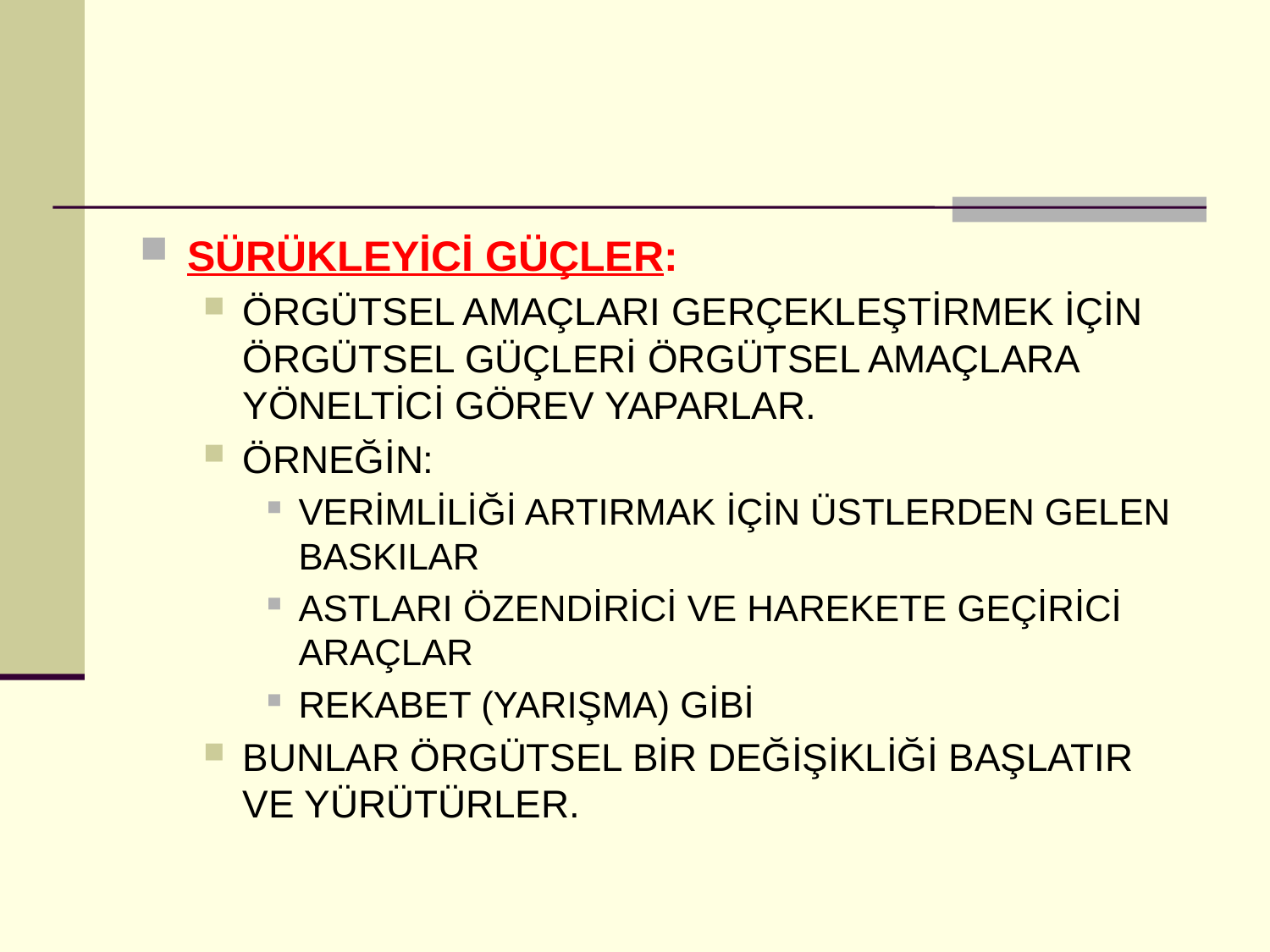

#
SÜRÜKLEYİCİ GÜÇLER:
ÖRGÜTSEL AMAÇLARI GERÇEKLEŞTİRMEK İÇİN ÖRGÜTSEL GÜÇLERİ ÖRGÜTSEL AMAÇLARA YÖNELTİCİ GÖREV YAPARLAR.
ÖRNEĞİN:
VERİMLİLİĞİ ARTIRMAK İÇİN ÜSTLERDEN GELEN BASKILAR
ASTLARI ÖZENDİRİCİ VE HAREKETE GEÇİRİCİ ARAÇLAR
REKABET (YARIŞMA) GİBİ
BUNLAR ÖRGÜTSEL BİR DEĞİŞİKLİĞİ BAŞLATIR VE YÜRÜTÜRLER.